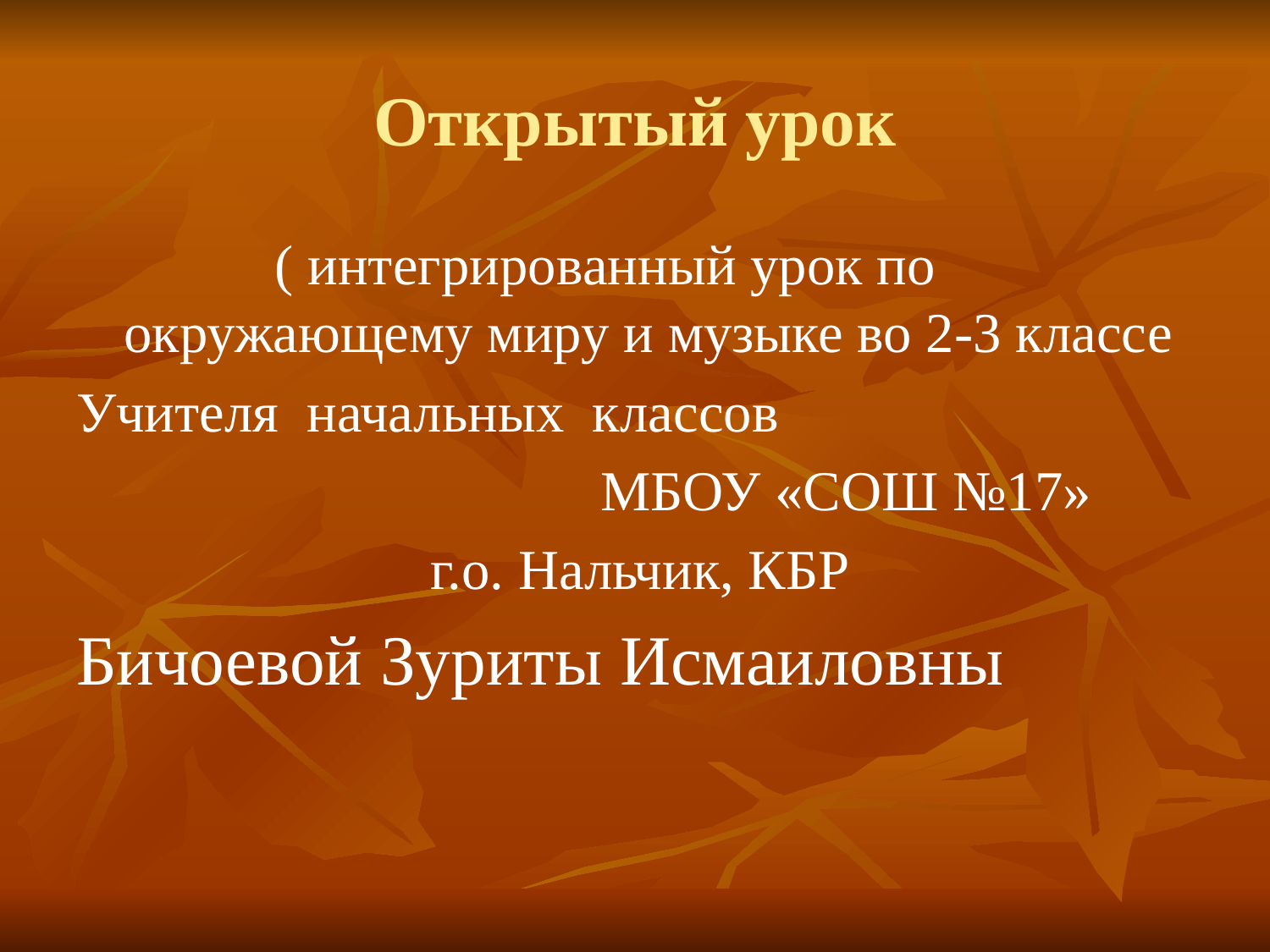

# Открытый урок
              ( интегрированный урок по      окружающему миру и музыке во 2-3 классе
Учителя  начальных  классов
                                     МБОУ «СОШ №17»
                         г.о. Нальчик, КБР
Бичоевой Зуриты Исмаиловны